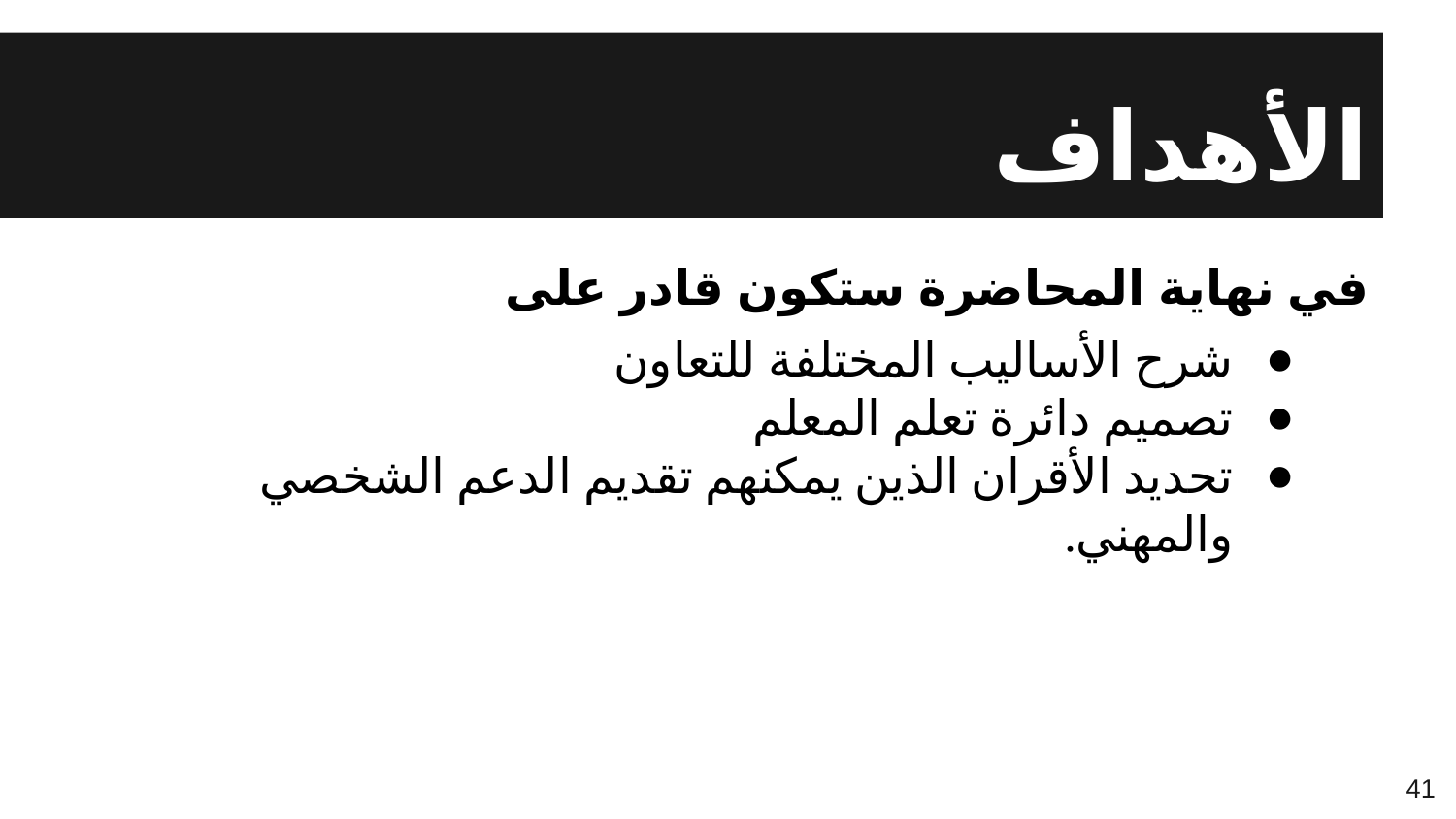

# الأهداف
في نهاية المحاضرة ستكون قادر على
شرح الأساليب المختلفة للتعاون
تصميم دائرة تعلم المعلم
تحديد الأقران الذين يمكنهم تقديم الدعم الشخصي والمهني.
41